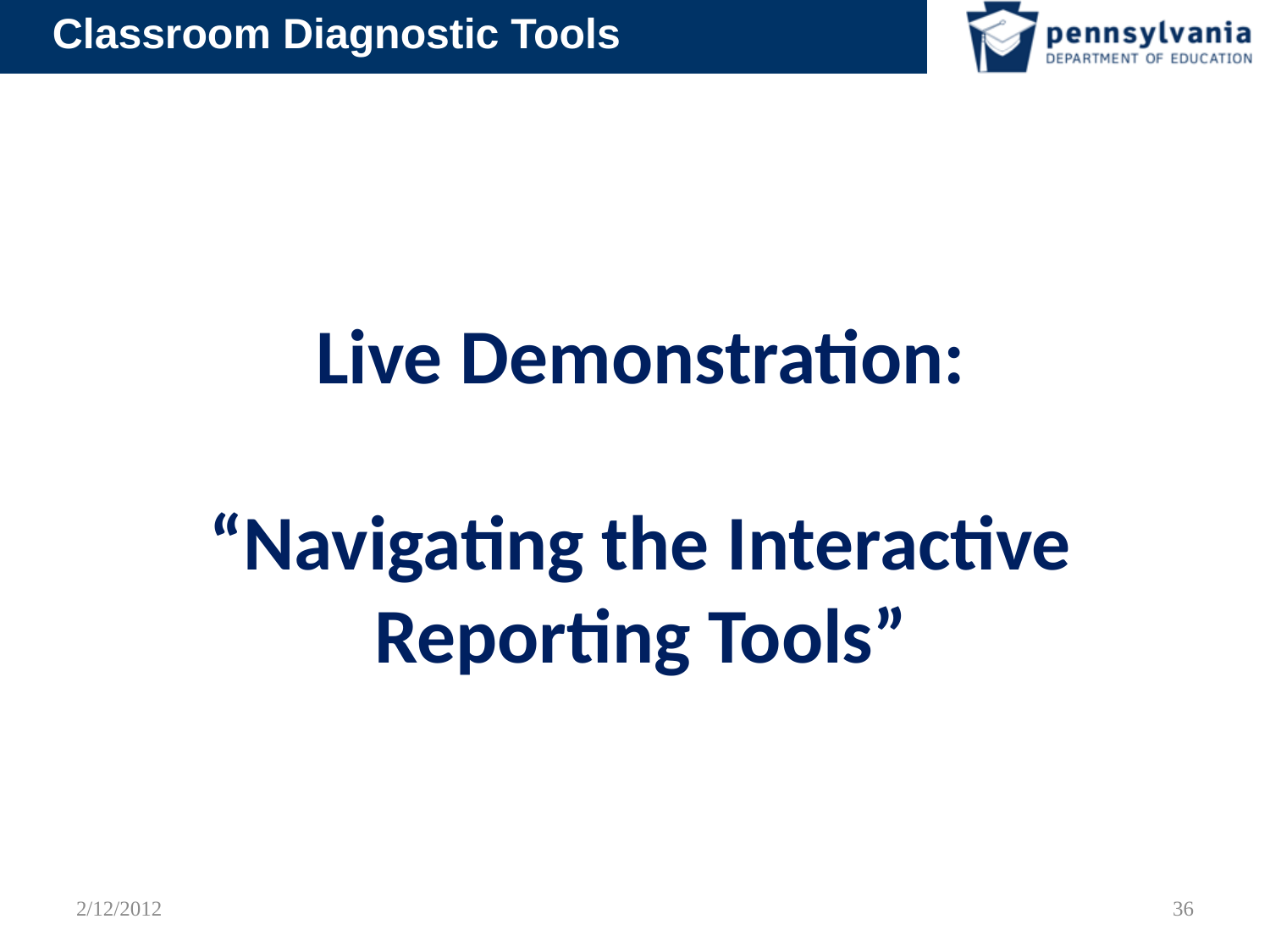

# Live Demonstration: “Navigating the Interactive Reporting Tools”
2/12/2012
36